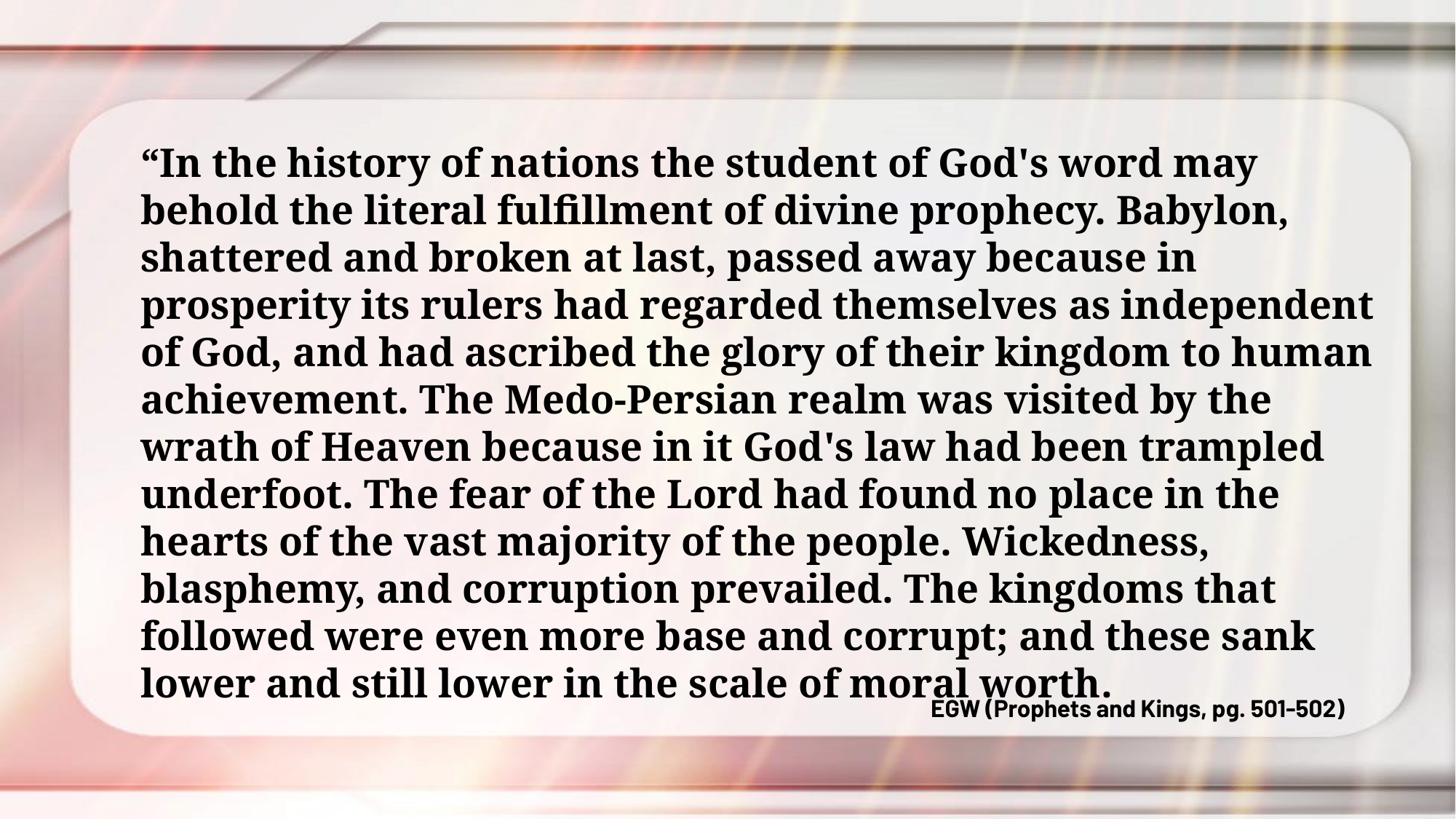

“In the history of nations the student of God's word may behold the literal fulfillment of divine prophecy. Babylon, shattered and broken at last, passed away because in prosperity its rulers had regarded themselves as independent of God, and had ascribed the glory of their kingdom to human achievement. The Medo-Persian realm was visited by the wrath of Heaven because in it God's law had been trampled underfoot. The fear of the Lord had found no place in the hearts of the vast majority of the people. Wickedness, blasphemy, and corruption prevailed. The kingdoms that followed were even more base and corrupt; and these sank lower and still lower in the scale of moral worth.
EGW (Prophets and Kings, pg. 501-502)